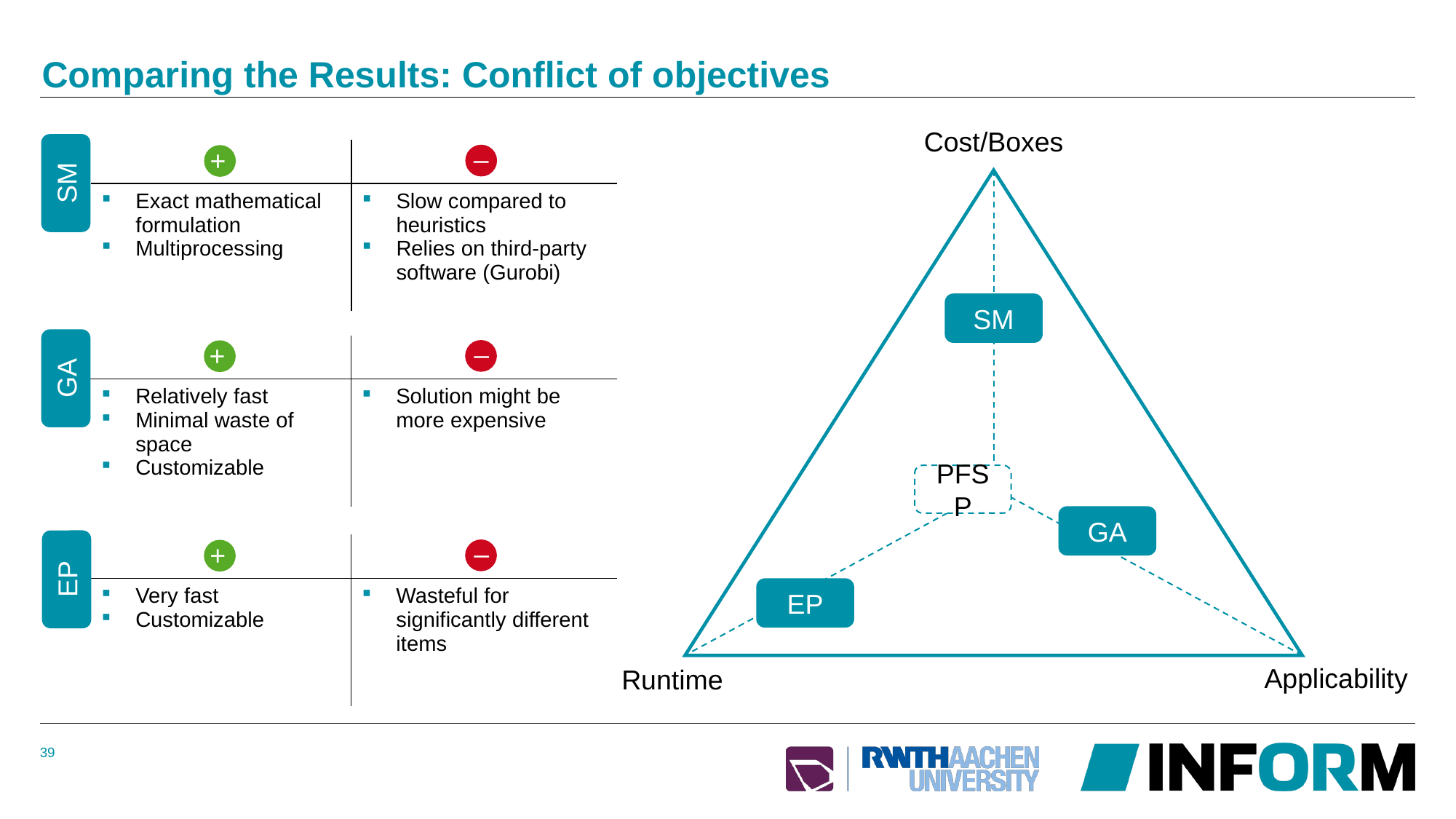

# Comparing the Results: Conflict of objectives
Cost/Boxes
–

+

|  |  |
| --- | --- |
| Exact mathematical formulation Multiprocessing | Slow compared to heuristics Relies on third-party software (Gurobi) |
SM

SM
–

+

|  |  |
| --- | --- |
| Relatively fast Minimal waste of space Customizable | Solution might be more expensive |
GA
PFSP
GA
–

+

|  |  |
| --- | --- |
| Very fast Customizable | Wasteful for significantly different items |
EP
EP
Applicability
Runtime